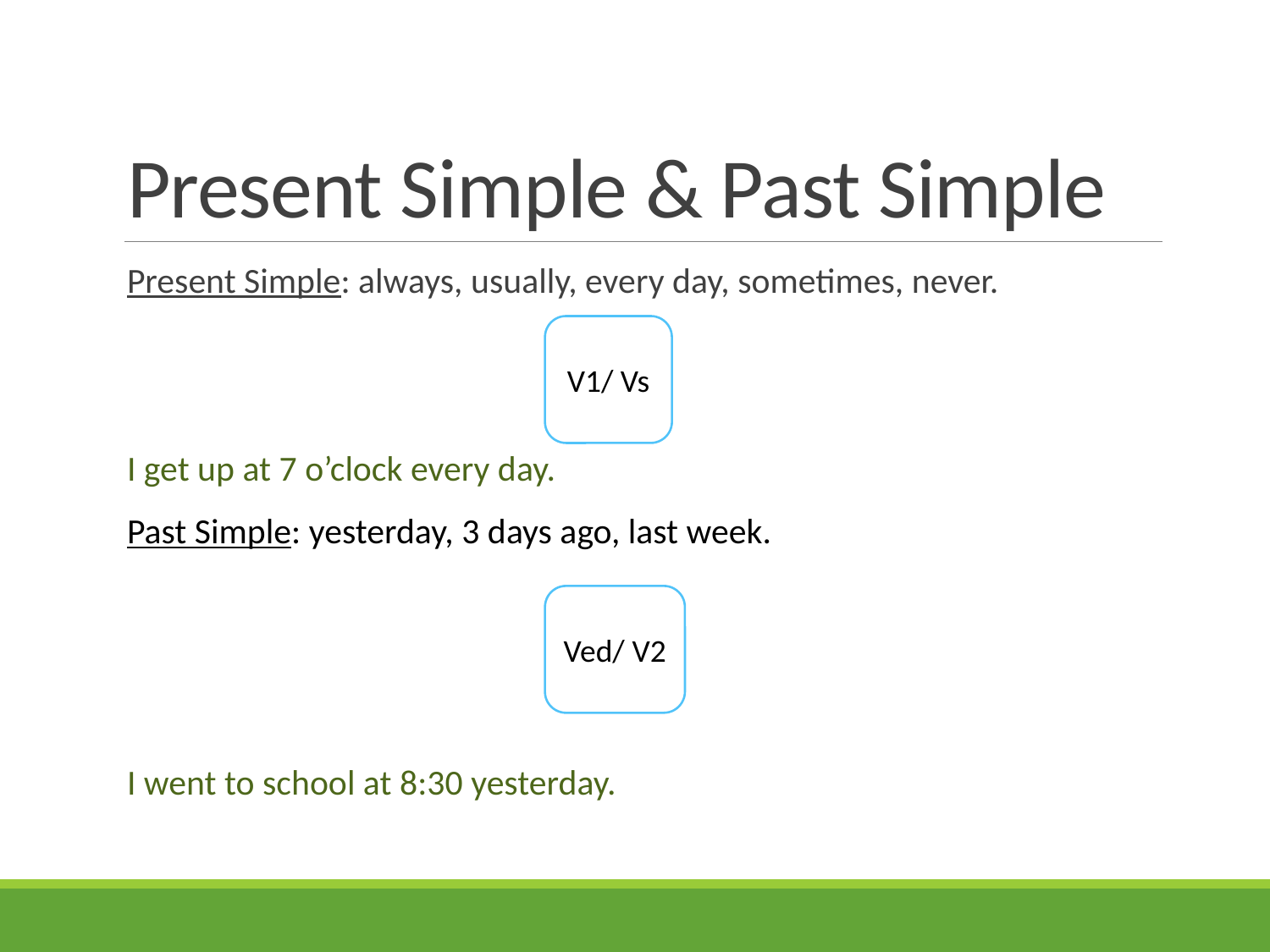

# Present Simple & Past Simple
Present Simple: always, usually, every day, sometimes, never.

I get up at 7 o’clock every day.
Past Simple: yesterday, 3 days ago, last week.

I went to school at 8:30 yesterday.
V1/ Vs
Ved/ V2